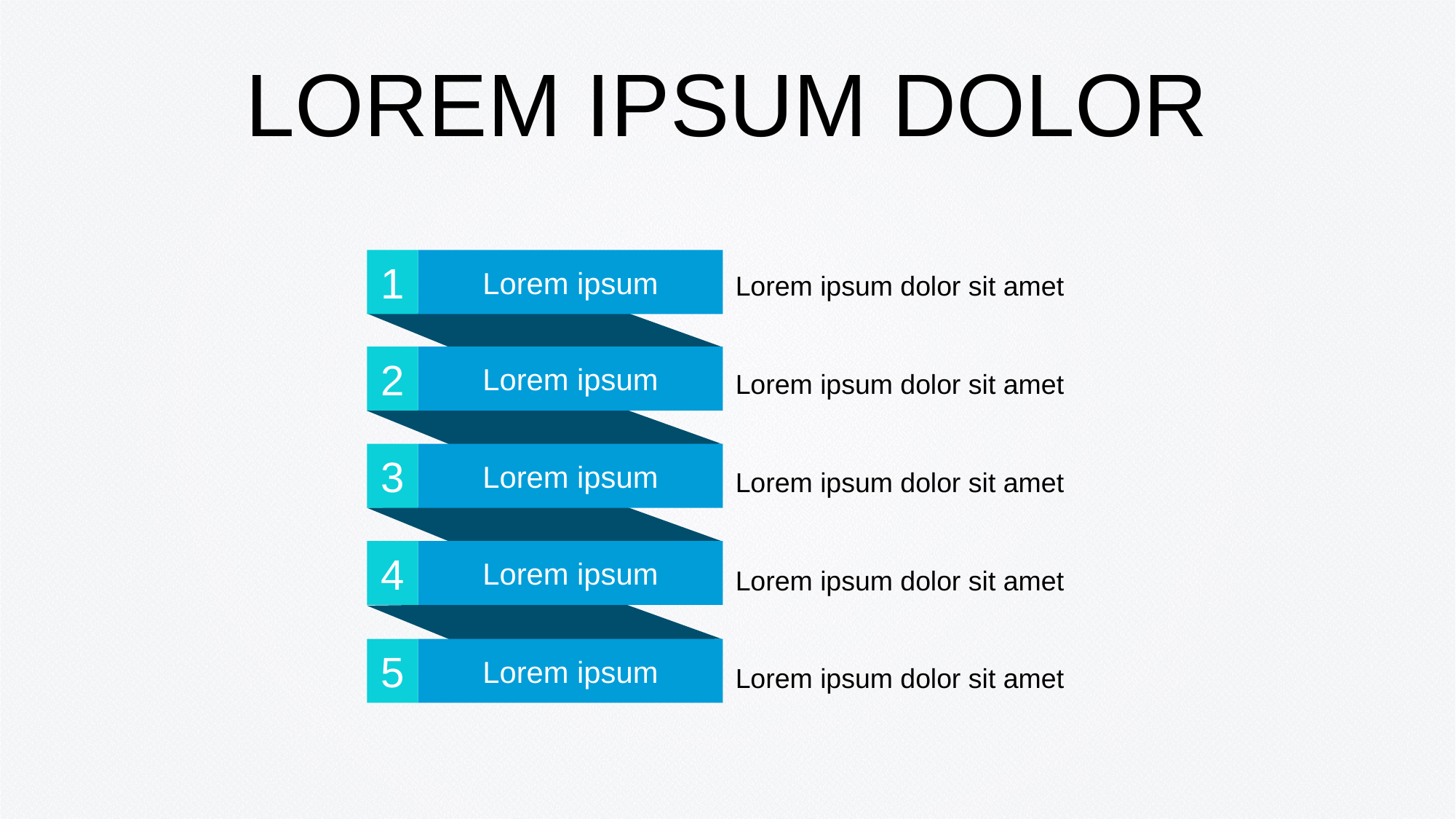

# LOREM IPSUM DOLOR
1
Lorem ipsum
Lorem ipsum dolor sit amet

2
Lorem ipsum
Lorem ipsum dolor sit amet

3
Lorem ipsum
Lorem ipsum dolor sit amet

4
Lorem ipsum
Lorem ipsum dolor sit amet

5
Lorem ipsum
Lorem ipsum dolor sit amet